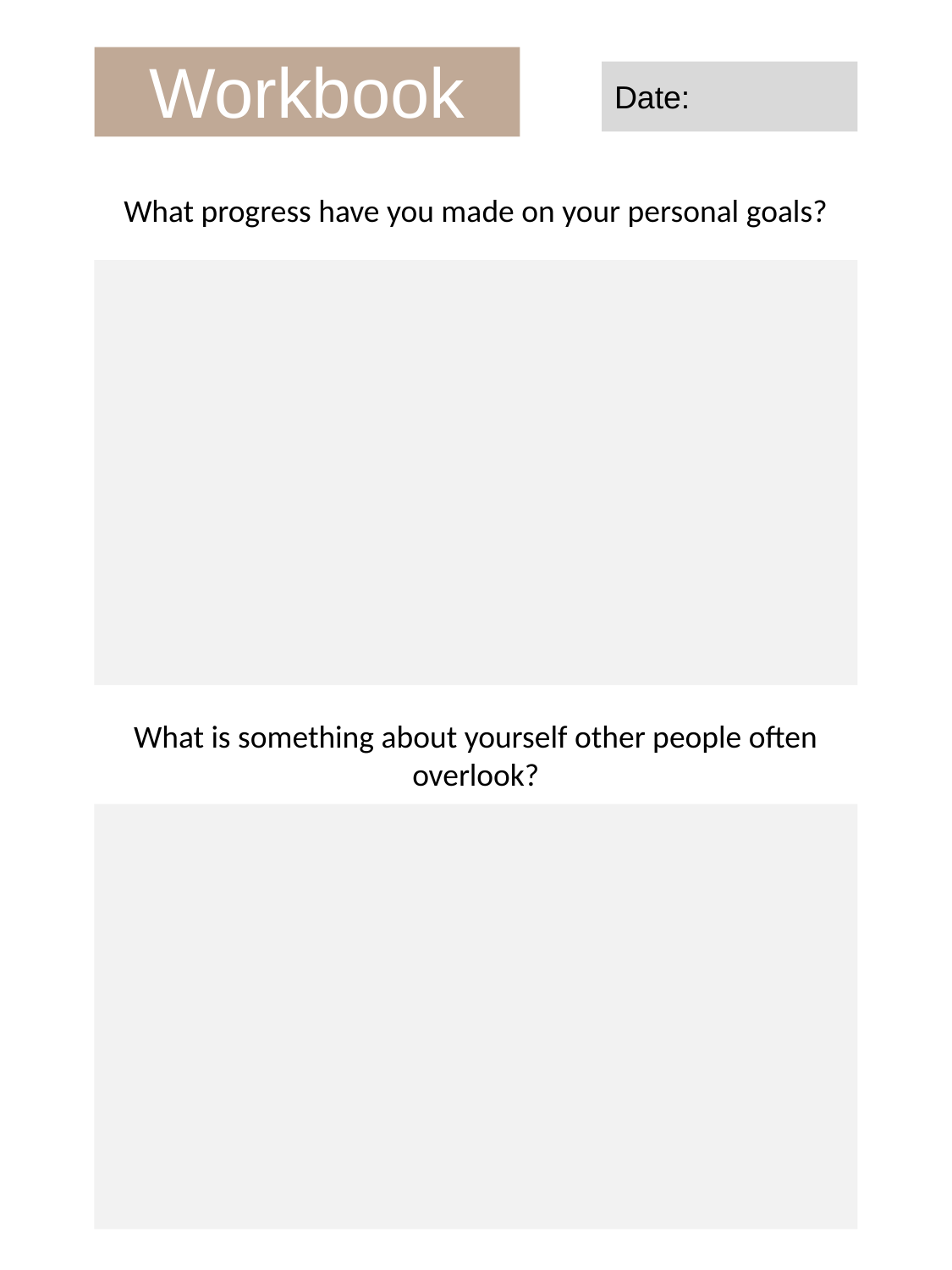

Workbook

Date:
What progress have you made on your personal goals?

What is something about yourself other people often overlook?